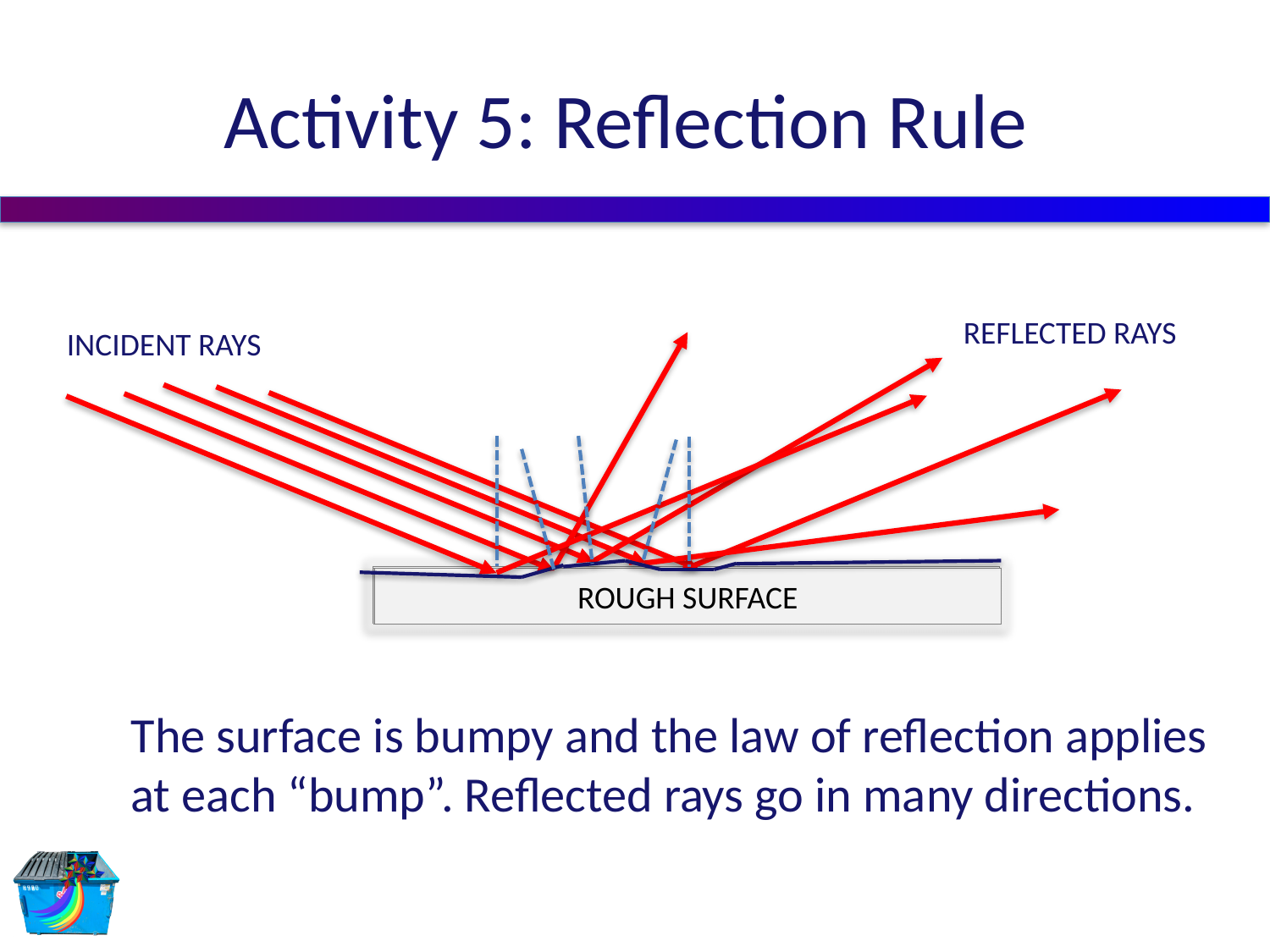

Activity 5: Reflection Rule
REFLECTED RAYS
INCIDENT RAYS
ROUGH SURFACE
The surface is bumpy and the law of reflection applies
at each “bump”. Reflected rays go in many directions.